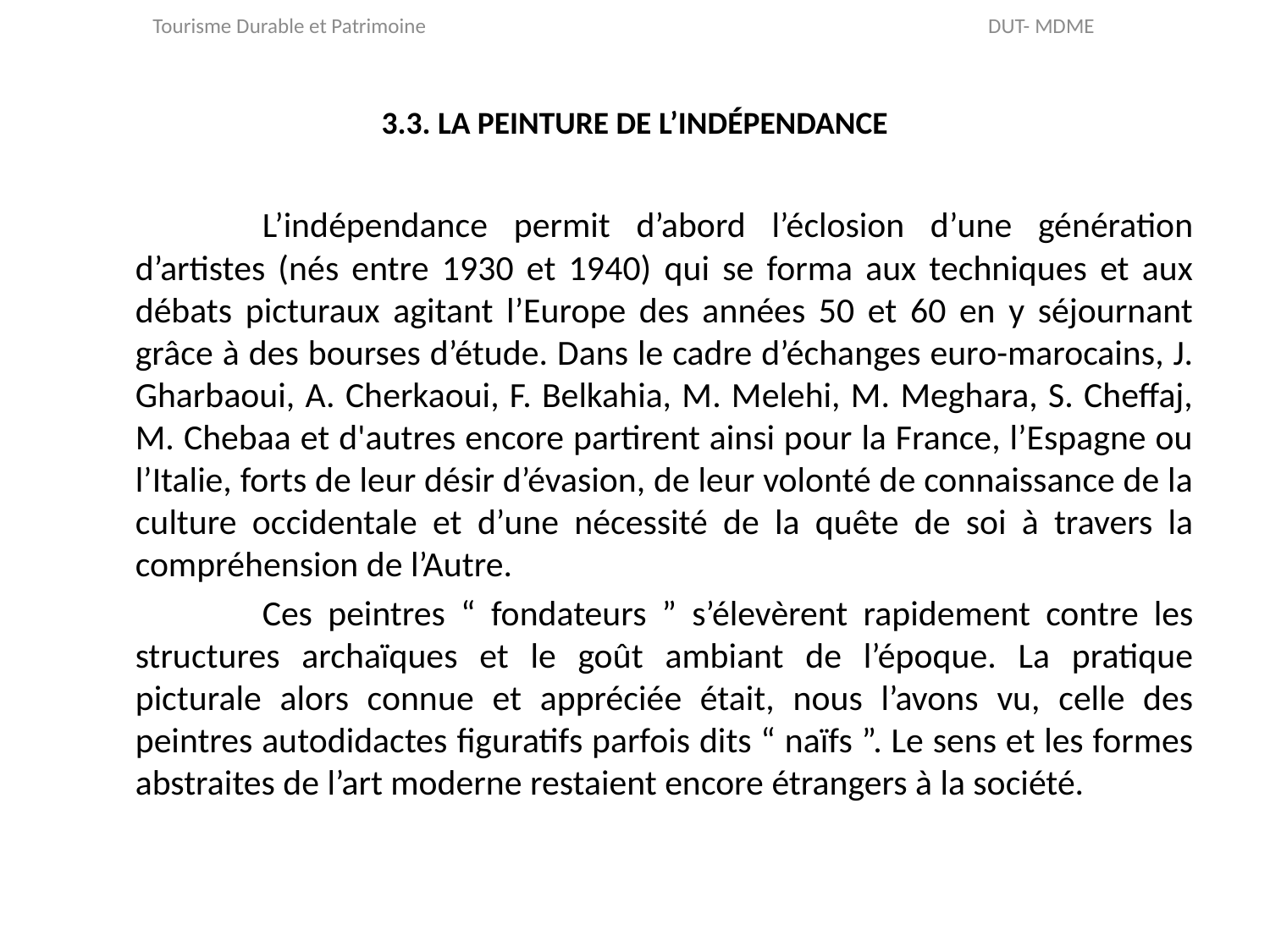

Tourisme Durable et Patrimoine                                                                                                                    DUT- MDME
# 3.3. LA PEINTURE DE L’INDÉPENDANCE
		L’indépendance permit d’abord l’éclosion d’une génération d’artistes (nés entre 1930 et 1940) qui se forma aux techniques et aux débats picturaux agitant l’Europe des années 50 et 60 en y séjournant grâce à des bourses d’étude. Dans le cadre d’échanges euro-marocains, J. Gharbaoui, A. Cherkaoui, F. Belkahia, M. Melehi, M. Meghara, S. Cheffaj, M. Chebaa et d'autres encore partirent ainsi pour la France, l’Espagne ou l’Italie, forts de leur désir d’évasion, de leur volonté de connaissance de la culture occidentale et d’une nécessité de la quête de soi à travers la compréhension de l’Autre.
		Ces peintres “ fondateurs ” s’élevèrent rapidement contre les structures archaïques et le goût ambiant de l’époque. La pratique picturale alors connue et appréciée était, nous l’avons vu, celle des peintres autodidactes figuratifs parfois dits “ naïfs ”. Le sens et les formes abstraites de l’art moderne restaient encore étrangers à la société.